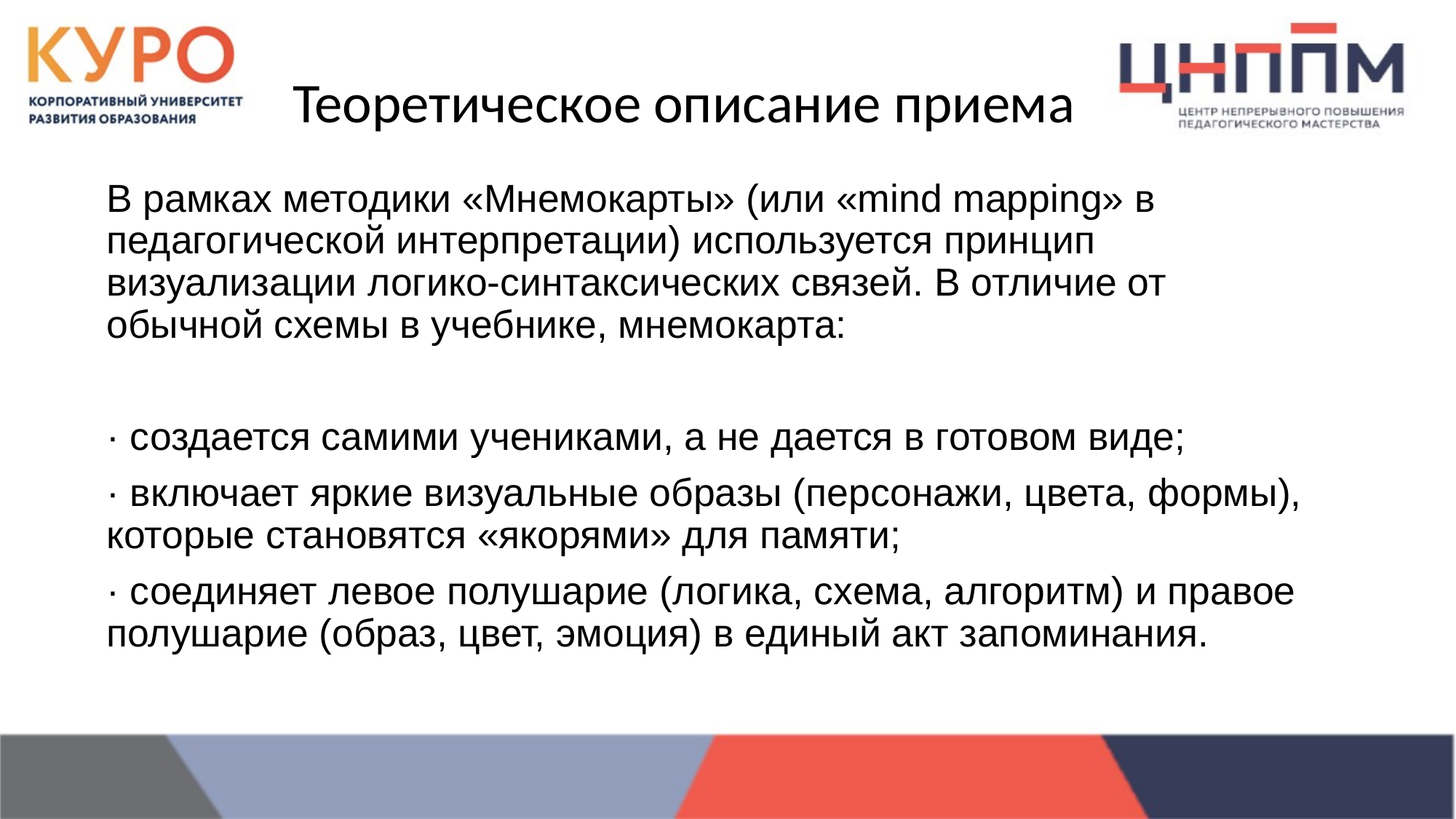

# Теоретическое описание приема
В рамках методики «Мнемокарты» (или «mind mapping» в педагогической интерпретации) используется принцип визуализации логико-синтаксических связей. В отличие от обычной схемы в учебнике, мнемокарта:

· создается самими учениками, а не дается в готовом виде;
· включает яркие визуальные образы (персонажи, цвета, формы), которые становятся «якорями» для памяти;
· соединяет левое полушарие (логика, схема, алгоритм) и правое полушарие (образ, цвет, эмоция) в единый акт запоминания.